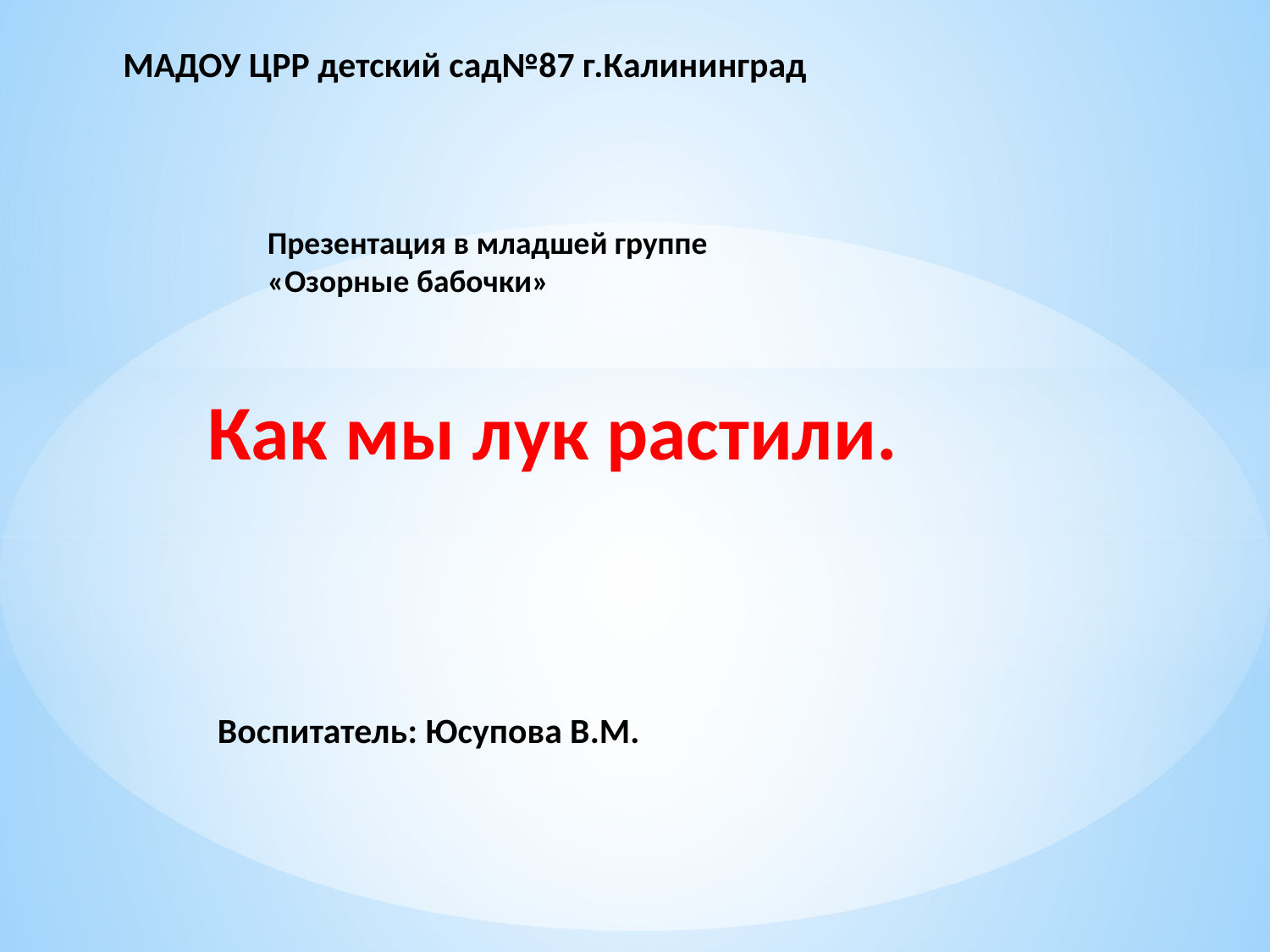

# МАДОУ ЦРР детский сад№87 г.Калининград
Презентация в младшей группе
«Озорные бабочки»
Как мы лук растили.
Воспитатель: Юсупова В.М.